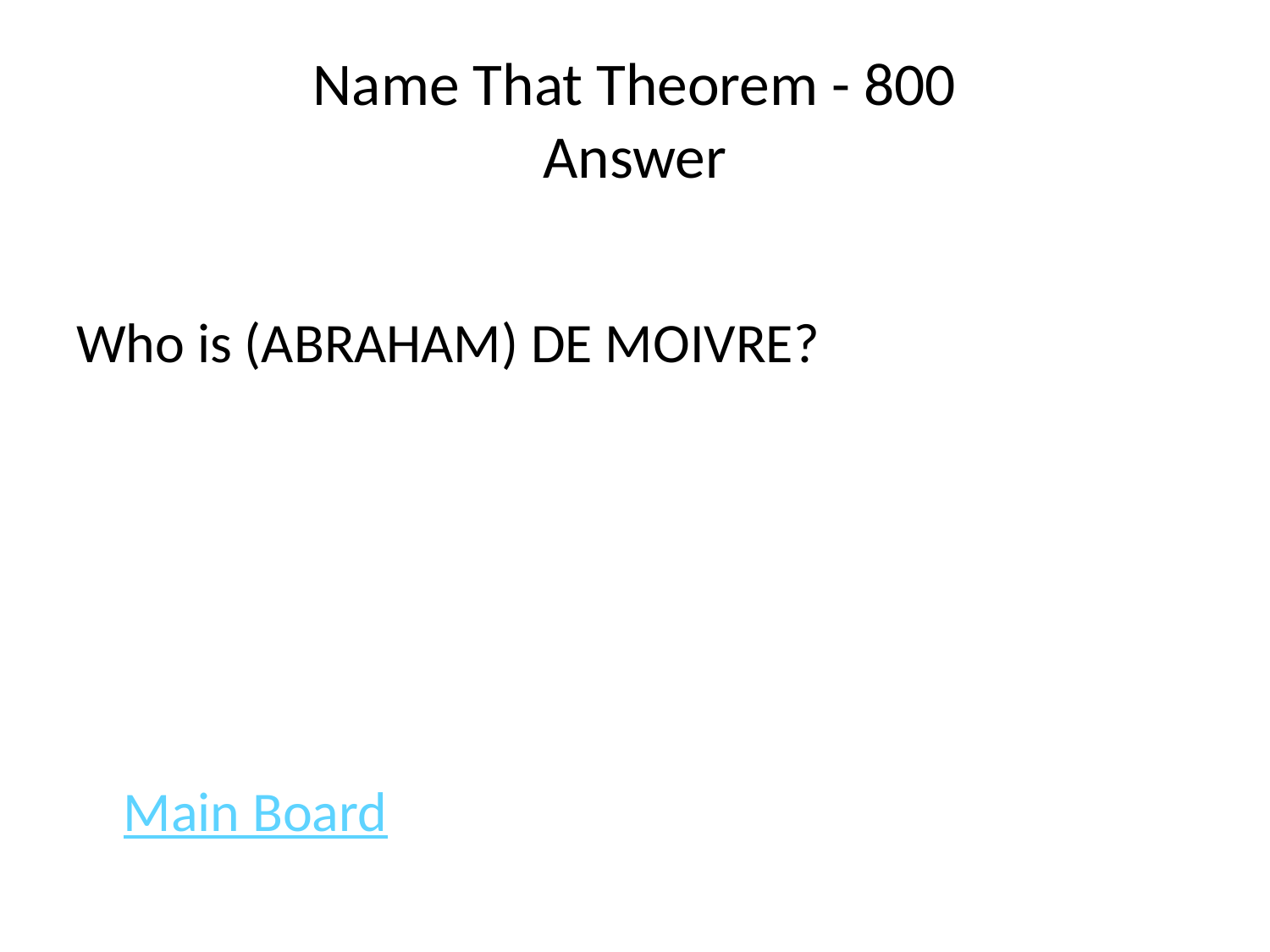

# Name That Theorem - 800 Answer

Who is (ABRAHAM) DE MOIVRE?

							Main Board